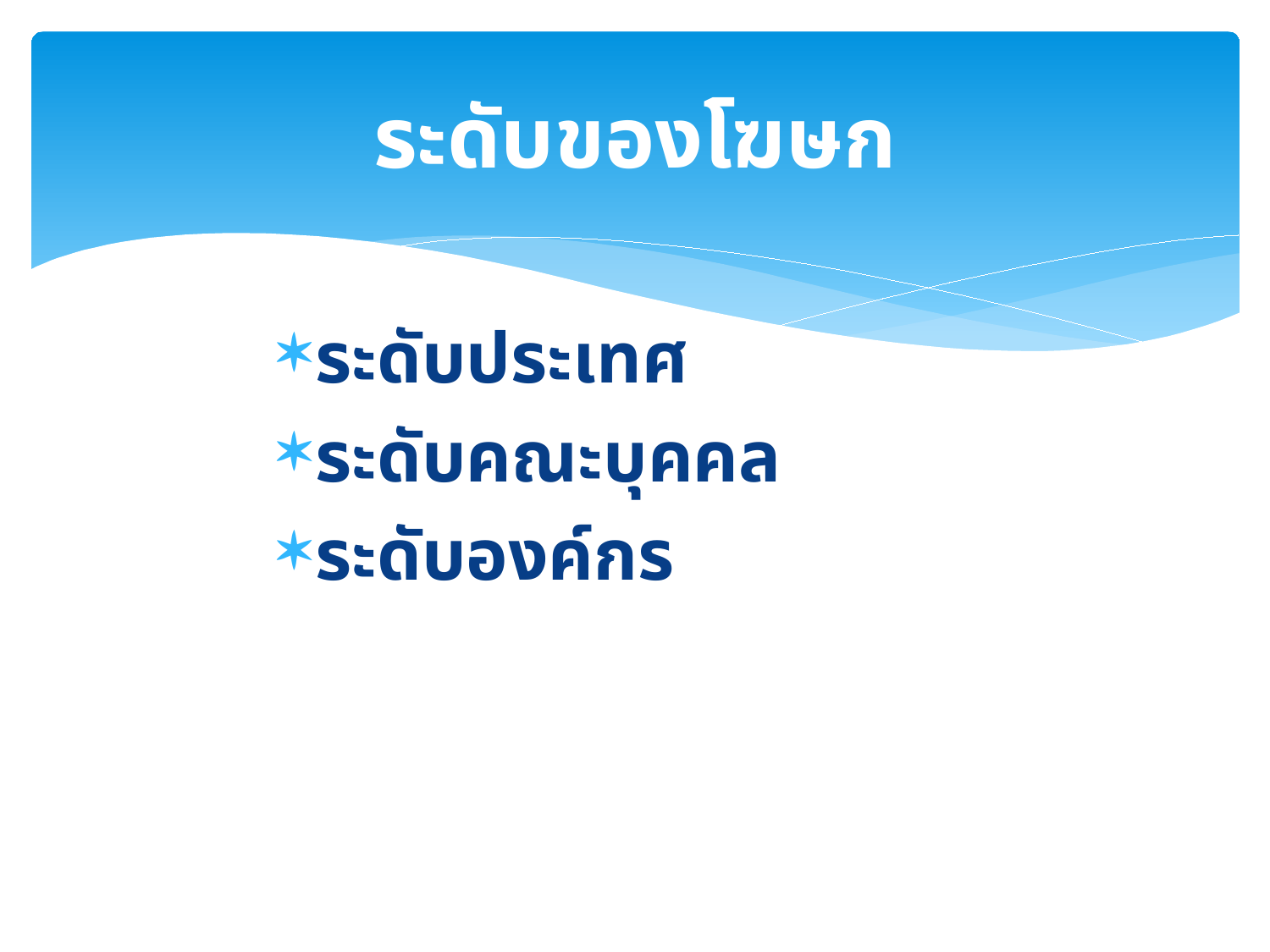

# ระดับของโฆษก
ระดับประเทศ
ระดับคณะบุคคล
ระดับองค์กร